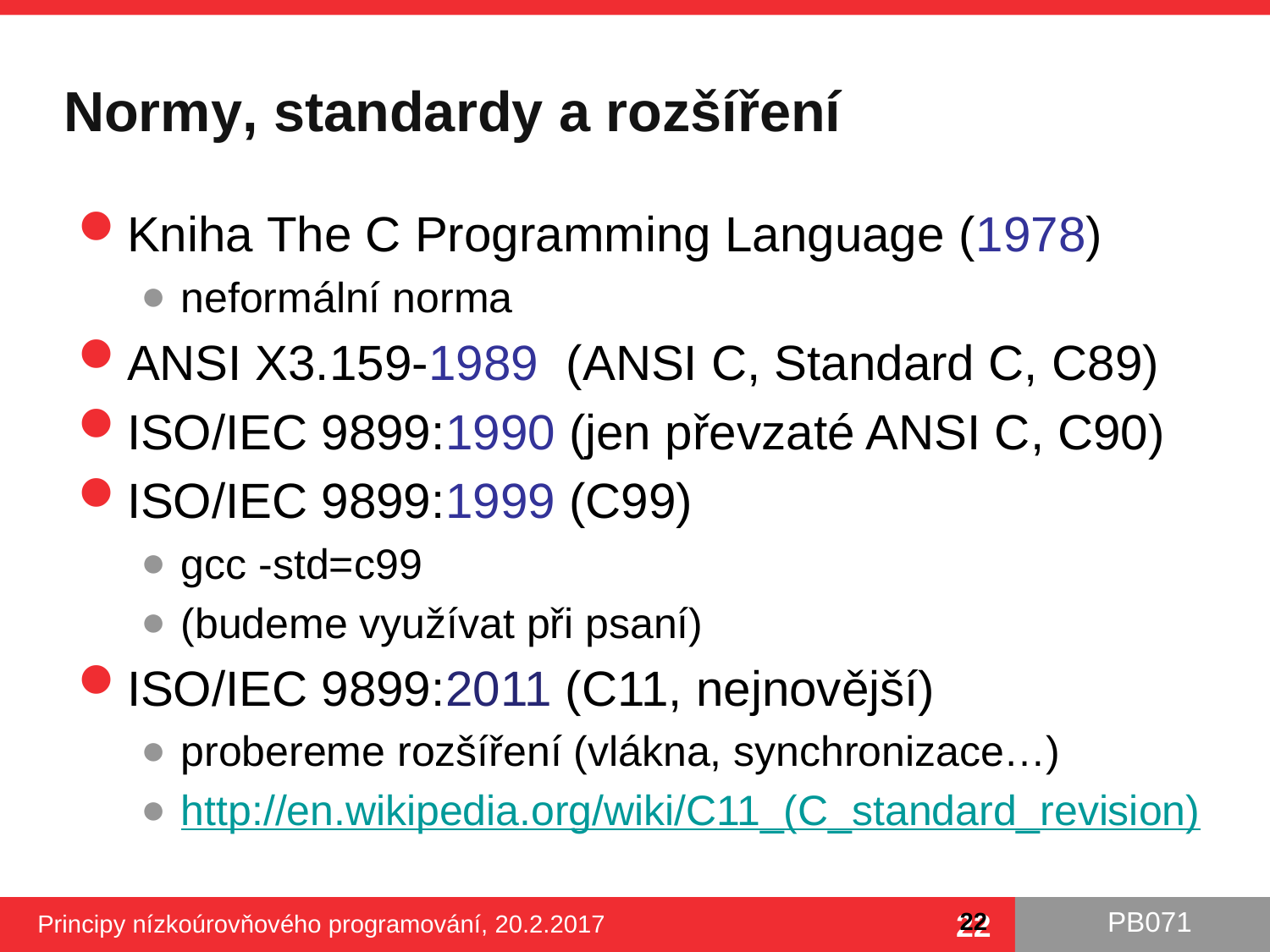

# Normy, standardy a rozšíření
Kniha The C Programming Language (1978)
neformální norma
ANSI X3.159-1989  (ANSI C, Standard C, C89)
ISO/IEC 9899:1990 (jen převzaté ANSI C, C90)
ISO/IEC 9899:1999 (C99)
gcc -std=c99
(budeme využívat při psaní)
ISO/IEC 9899:2011 (C11, nejnovější)
probereme rozšíření (vlákna, synchronizace…)
http://en.wikipedia.org/wiki/C11_(C_standard_revision)
22
Principy nízkoúrovňového programování, 20.2.2017